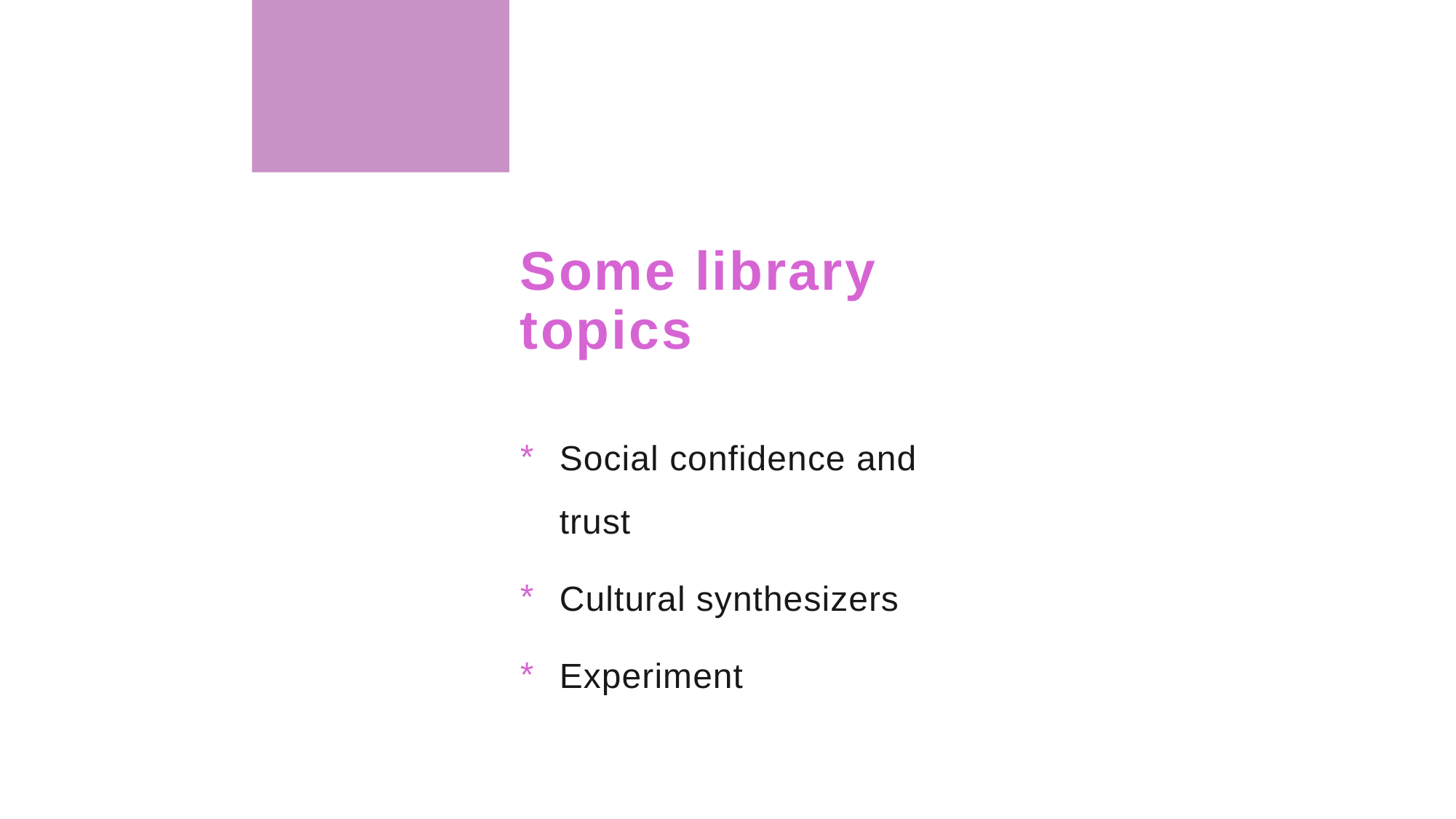

# Some library topics
Social confidence and trust
Cultural synthesizers
Experiment